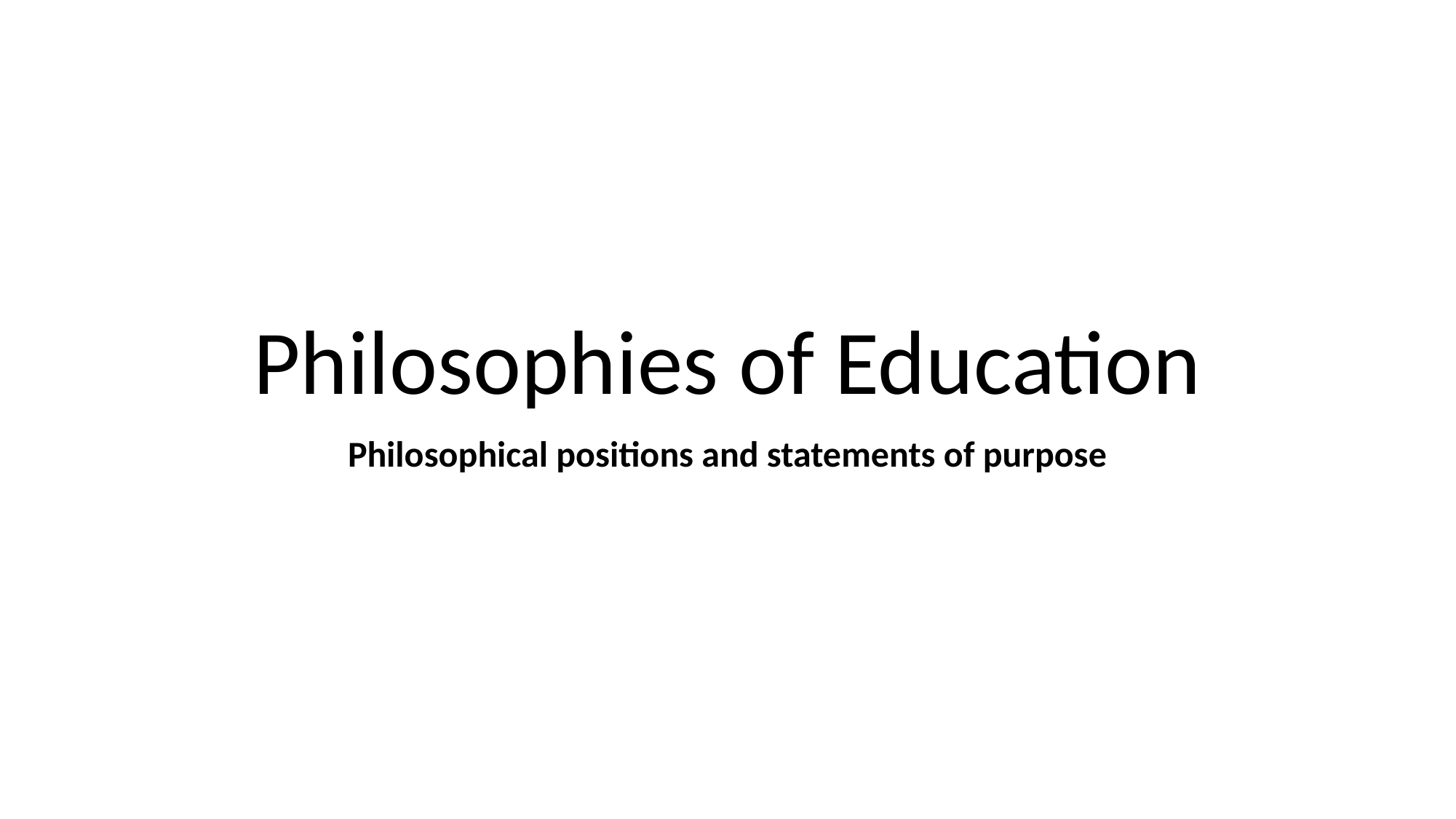

# Philosophies of Education
Philosophical positions and statements of purpose